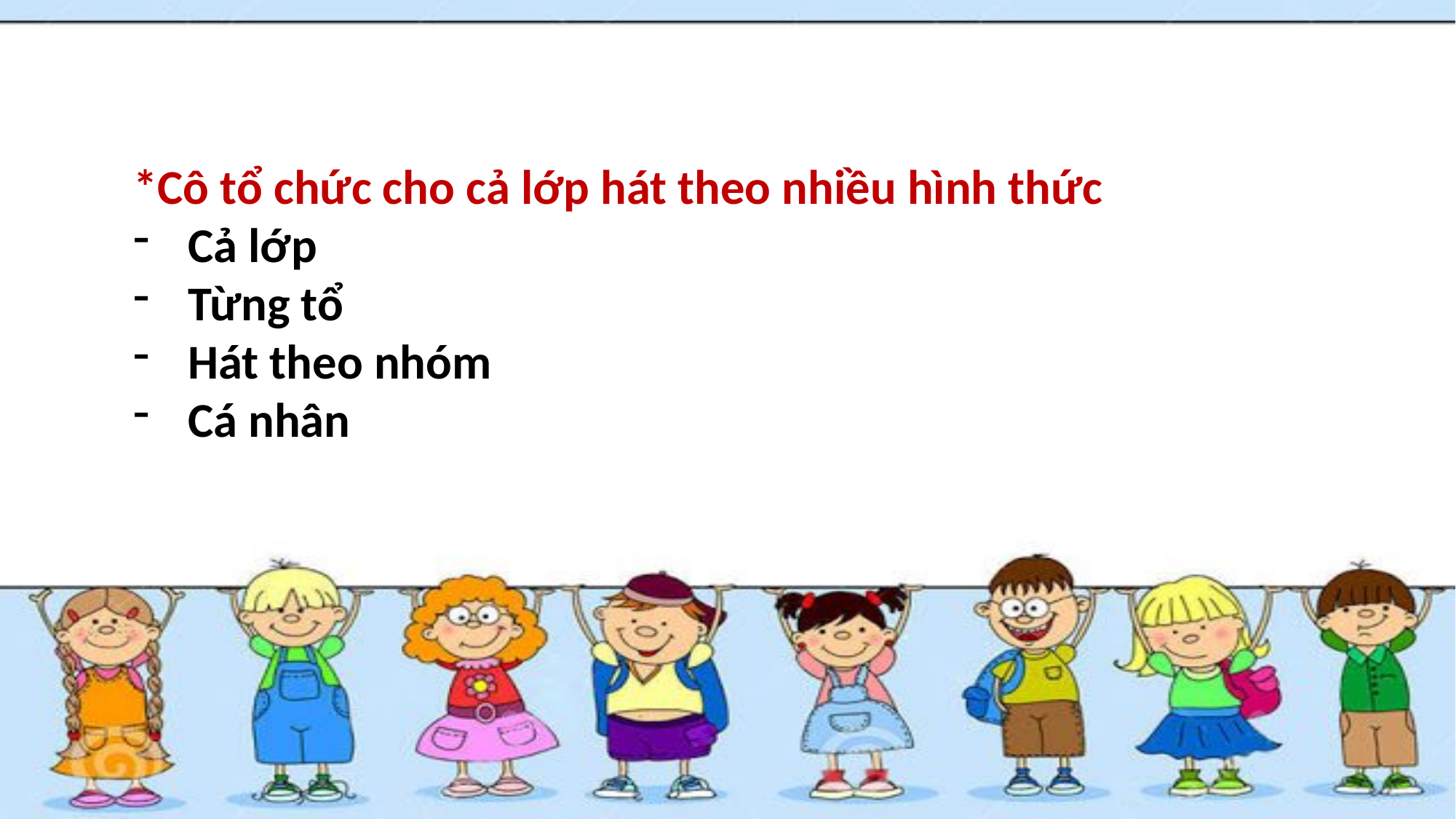

*Cô tổ chức cho cả lớp hát theo nhiều hình thức
Cả lớp
Từng tổ
Hát theo nhóm
Cá nhân